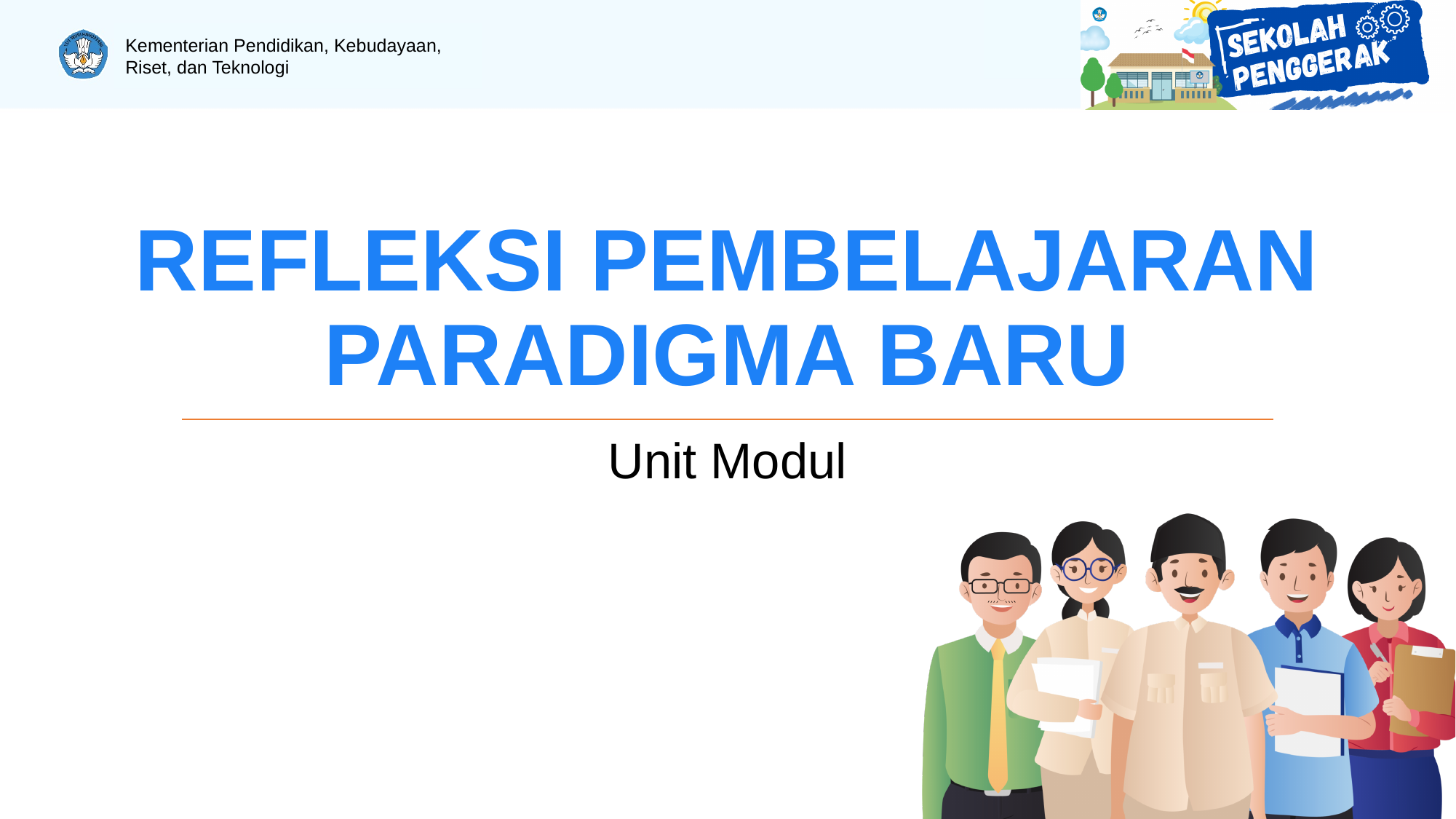

# REFLEKSI PEMBELAJARAN PARADIGMA BARU

Unit Modul